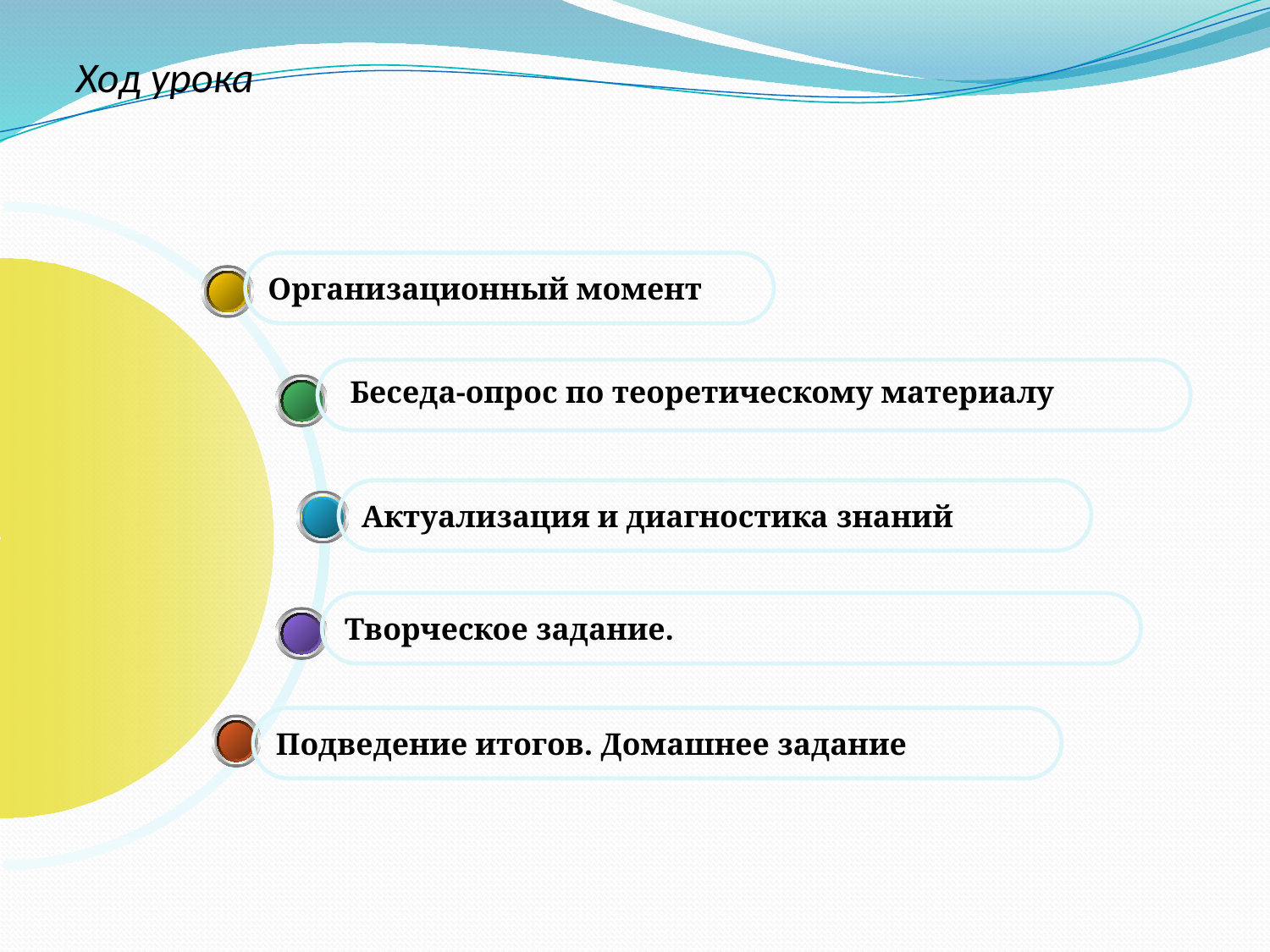

Ход урока

Организационный момент

Беседа-опрос по теоретическому материалу

Актуализация и диагностика знаний

Творческое задание.

Подведение итогов. Домашнее задание